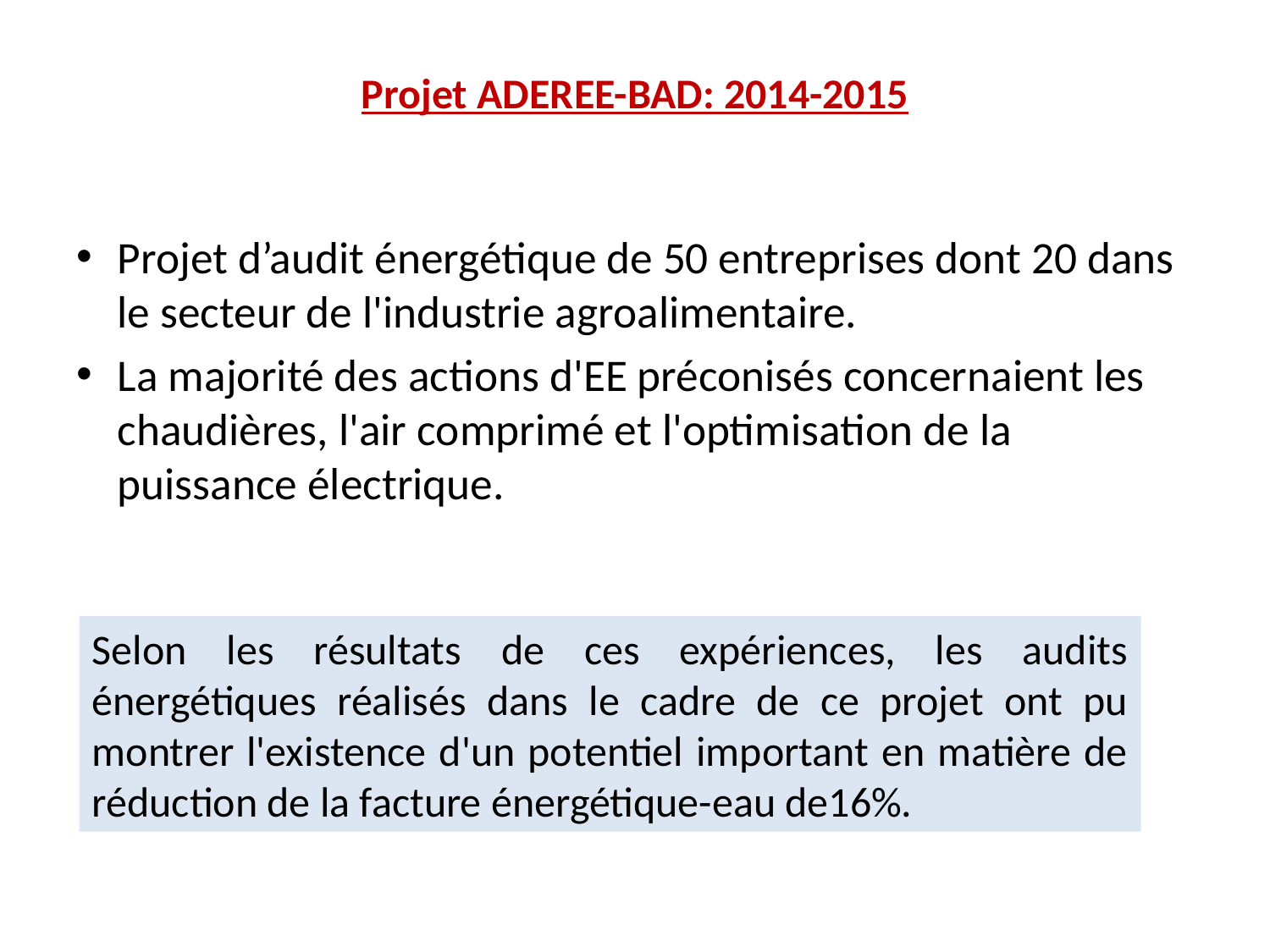

# Projet ADEREE-BAD: 2014-2015
Projet d’audit énergétique de 50 entreprises dont 20 dans le secteur de l'industrie agroalimentaire.
La majorité des actions d'EE préconisés concernaient les chaudières, l'air comprimé et l'optimisation de la puissance électrique.

Selon les résultats de ces expériences, les audits énergétiques réalisés dans le cadre de ce projet ont pu montrer l'existence d'un potentiel important en matière de réduction de la facture énergétique-eau de16%.